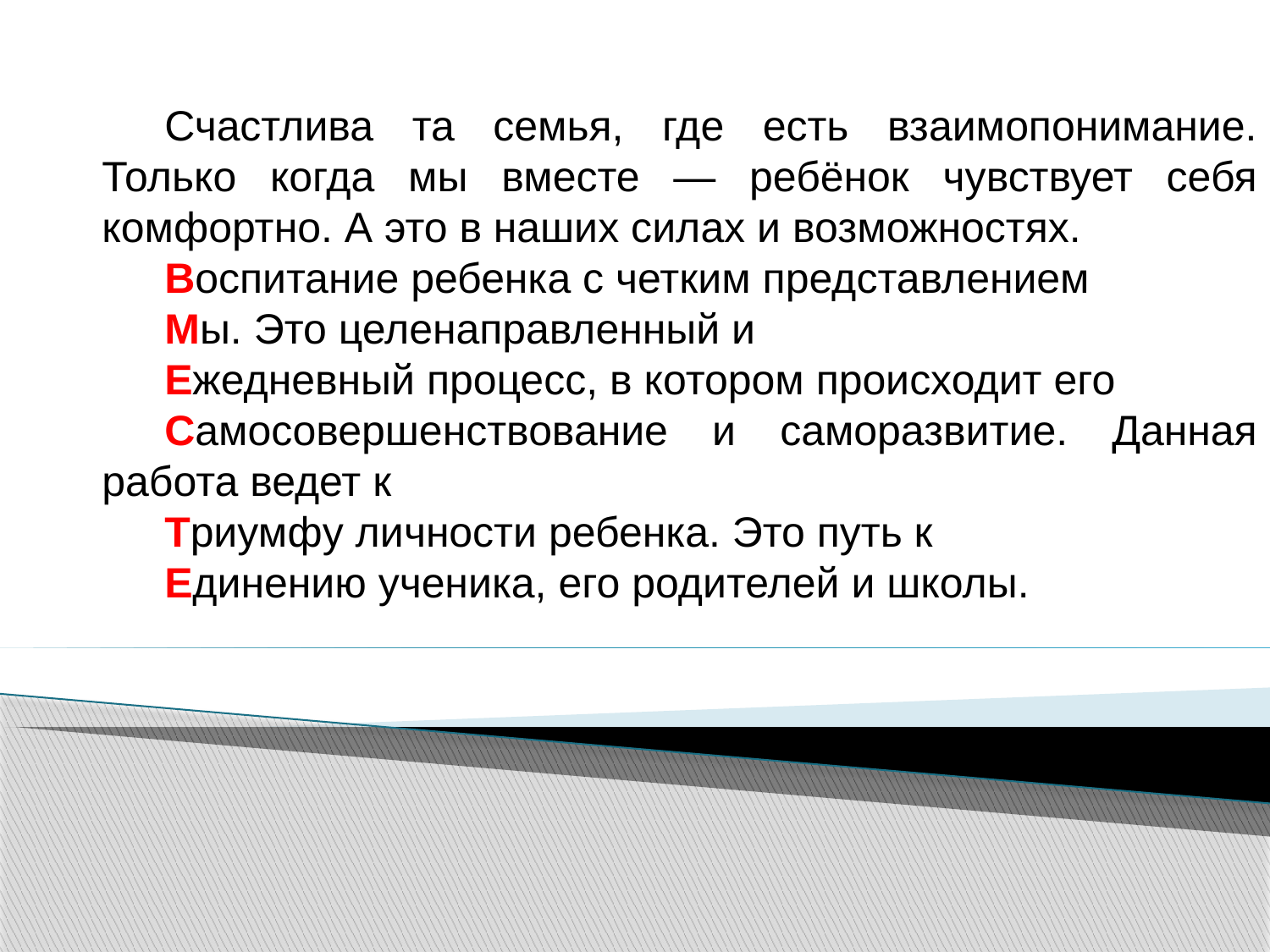

Счастлива та семья, где есть взаимопонимание. Только когда мы вместе — ребёнок чувствует себя комфортно. А это в наших силах и возможностях.
Воспитание ребенка с четким представлением
Мы. Это целенаправленный и
Ежедневный процесс, в котором происходит его
Самосовершенствование и саморазвитие. Данная работа ведет к
Триумфy личности ребенка. Это путь к
Единению ученика, его родителей и школы.